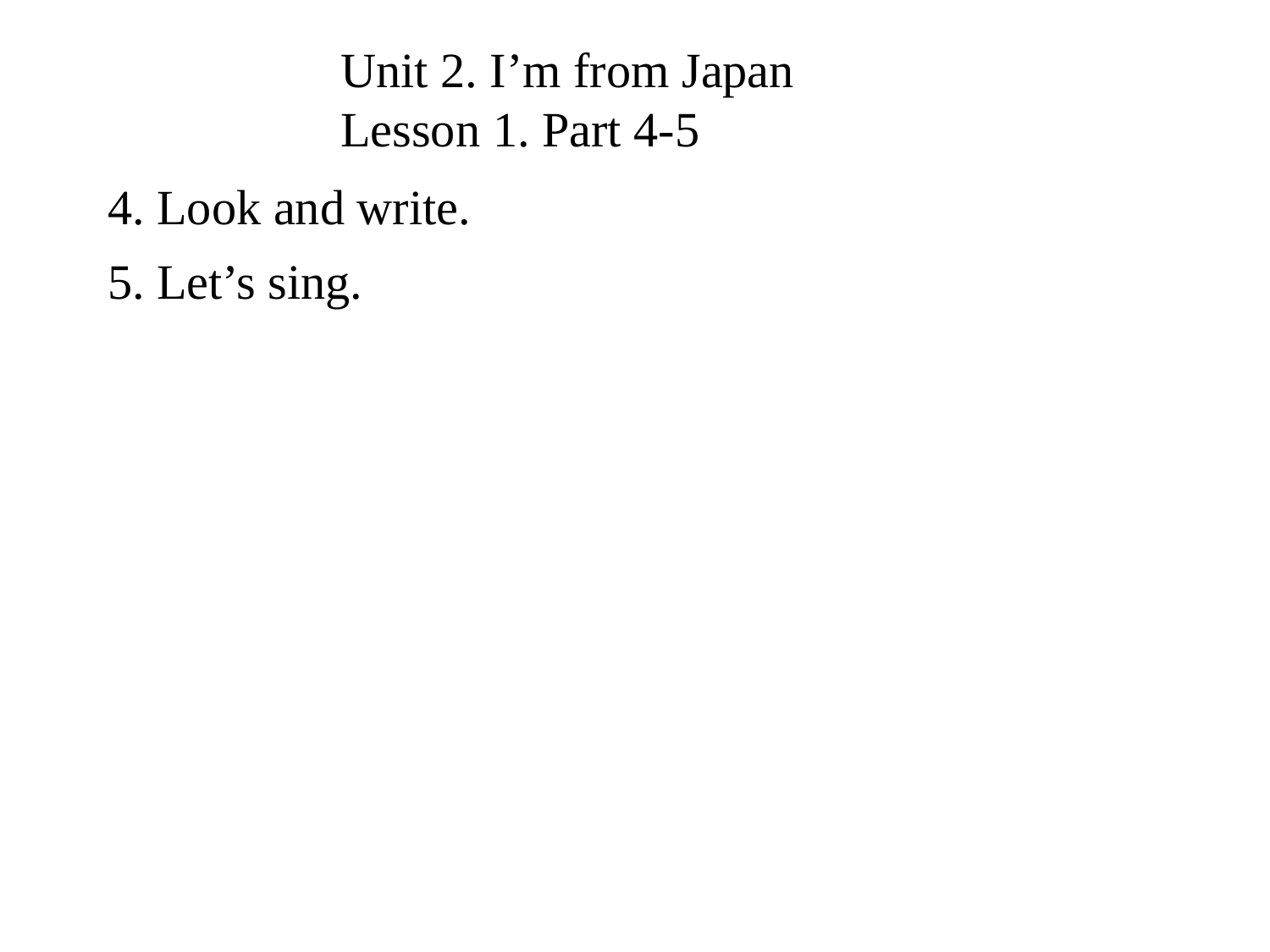

Unit 2. I’m from Japan
Lesson 1. Part 4-5
4. Look and write.
5. Let’s sing.